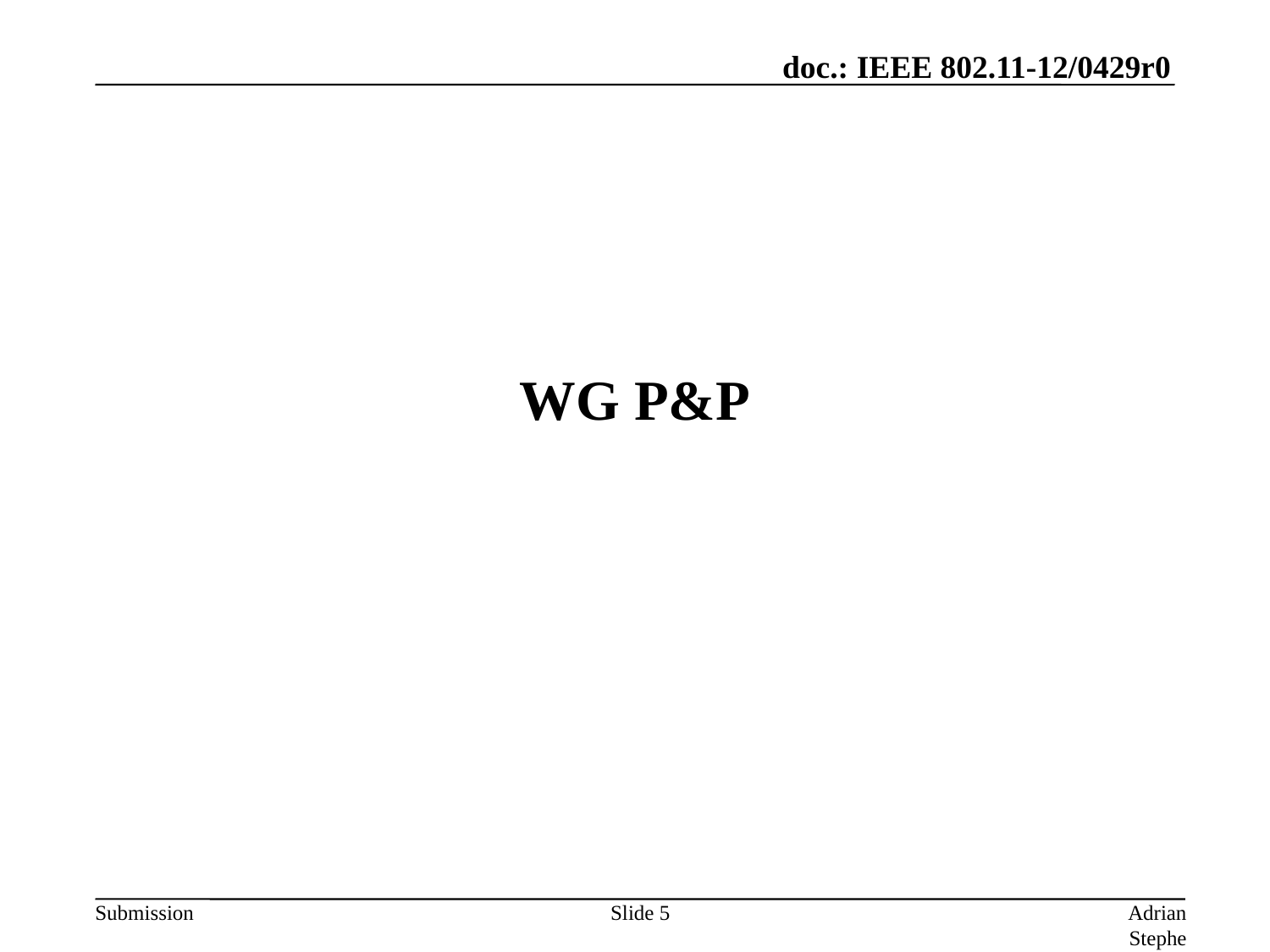

# WG P&P
Slide 5
Adrian Stephens, Intel Corporation